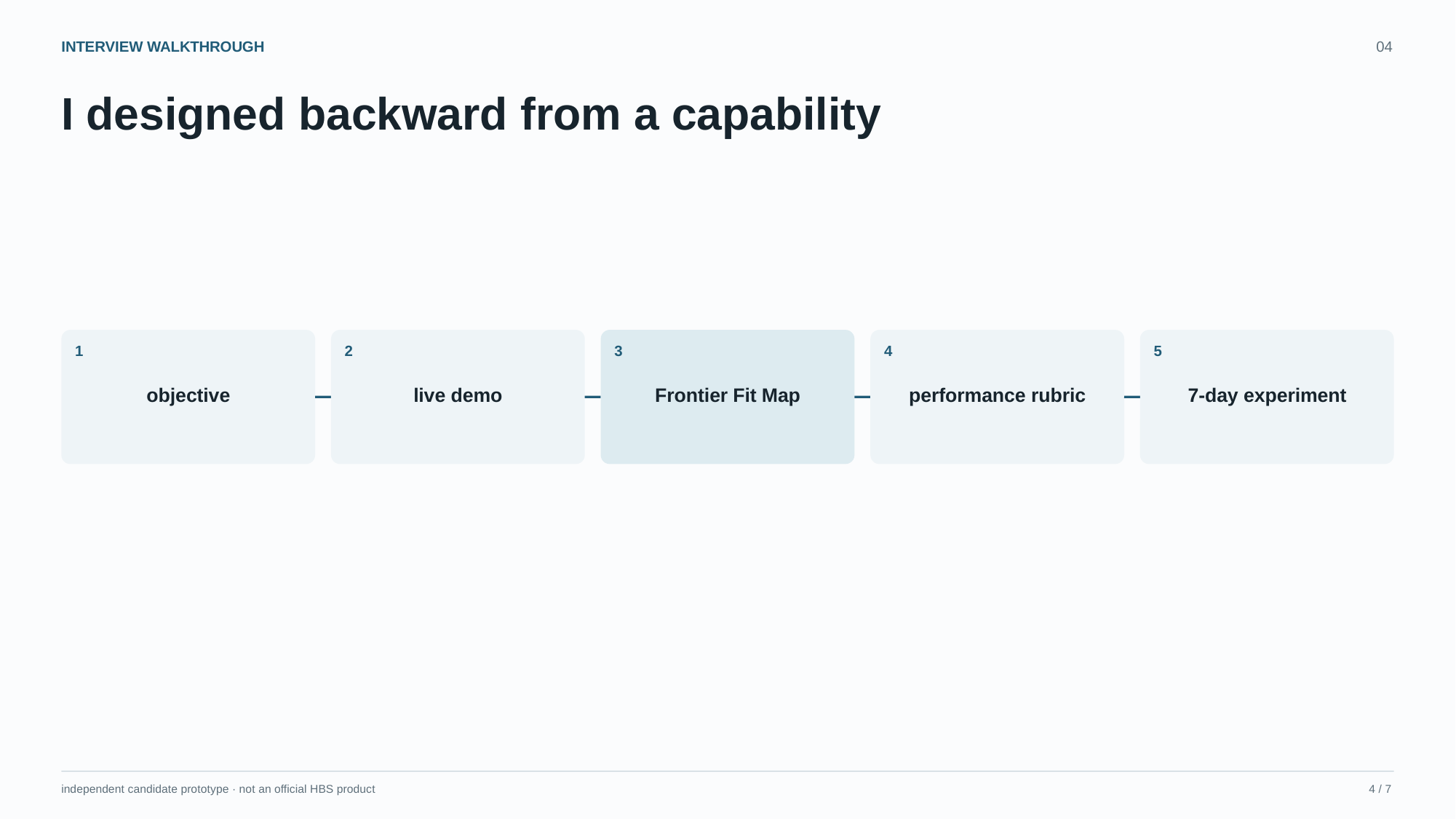

INTERVIEW WALKTHROUGH
04
I designed backward from a capability

1
2
3
4
5
objective
live demo
Frontier Fit Map
performance rubric
7-day experiment
independent candidate prototype · not an official HBS product
4 / 7